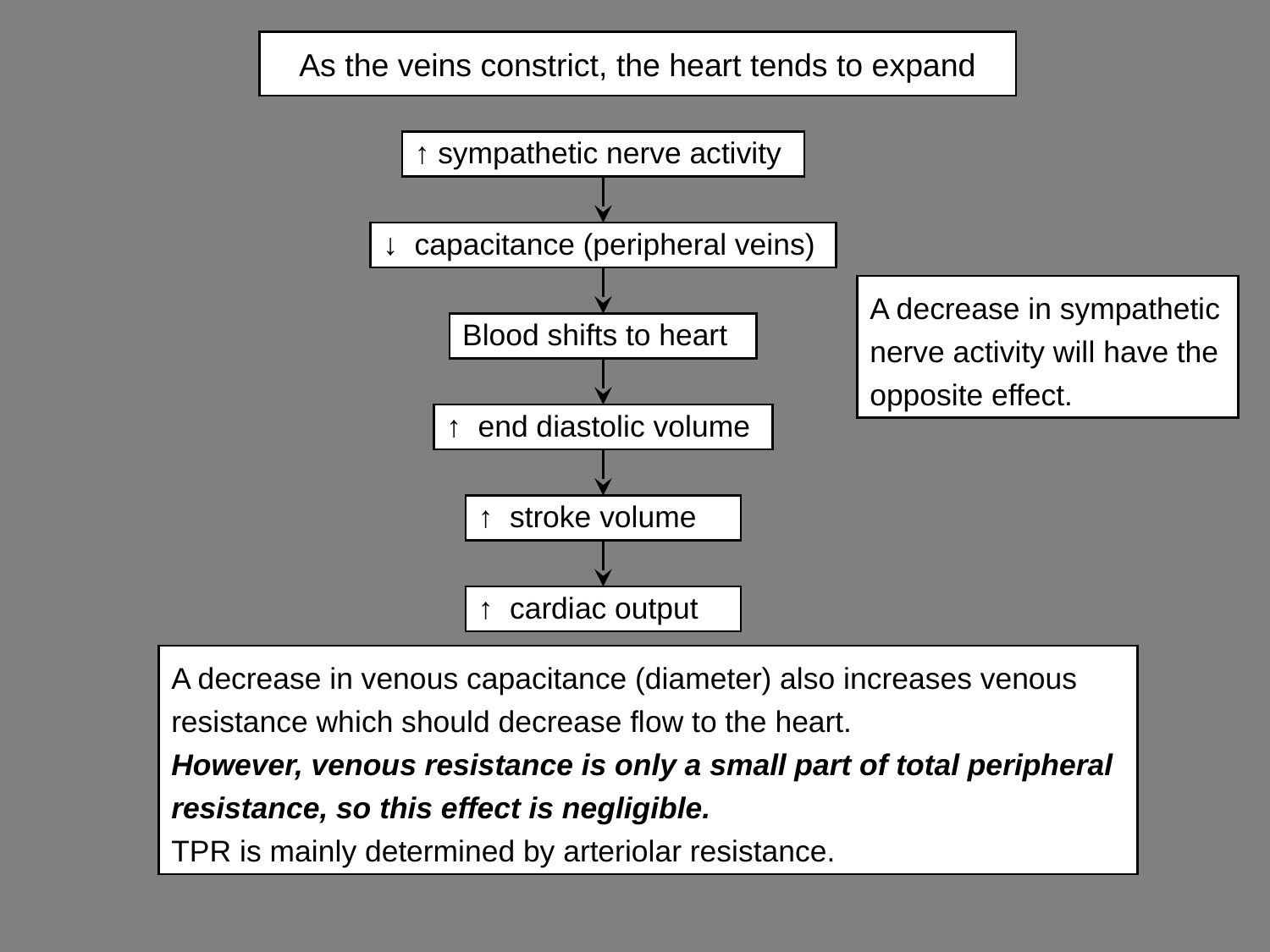

# As the veins constrict, the heart tends to expand
↑ sympathetic nerve activity
↓  capacitance (peripheral veins)
Blood shifts to heart
↑  end diastolic volume
↑  stroke volume
↑  cardiac output
A decrease in sympathetic nerve activity will have the opposite effect.
A decrease in venous capacitance (diameter) also increases venous resistance which should decrease flow to the heart.
However, venous resistance is only a small part of total peripheral resistance, so this effect is negligible.
TPR is mainly determined by arteriolar resistance.